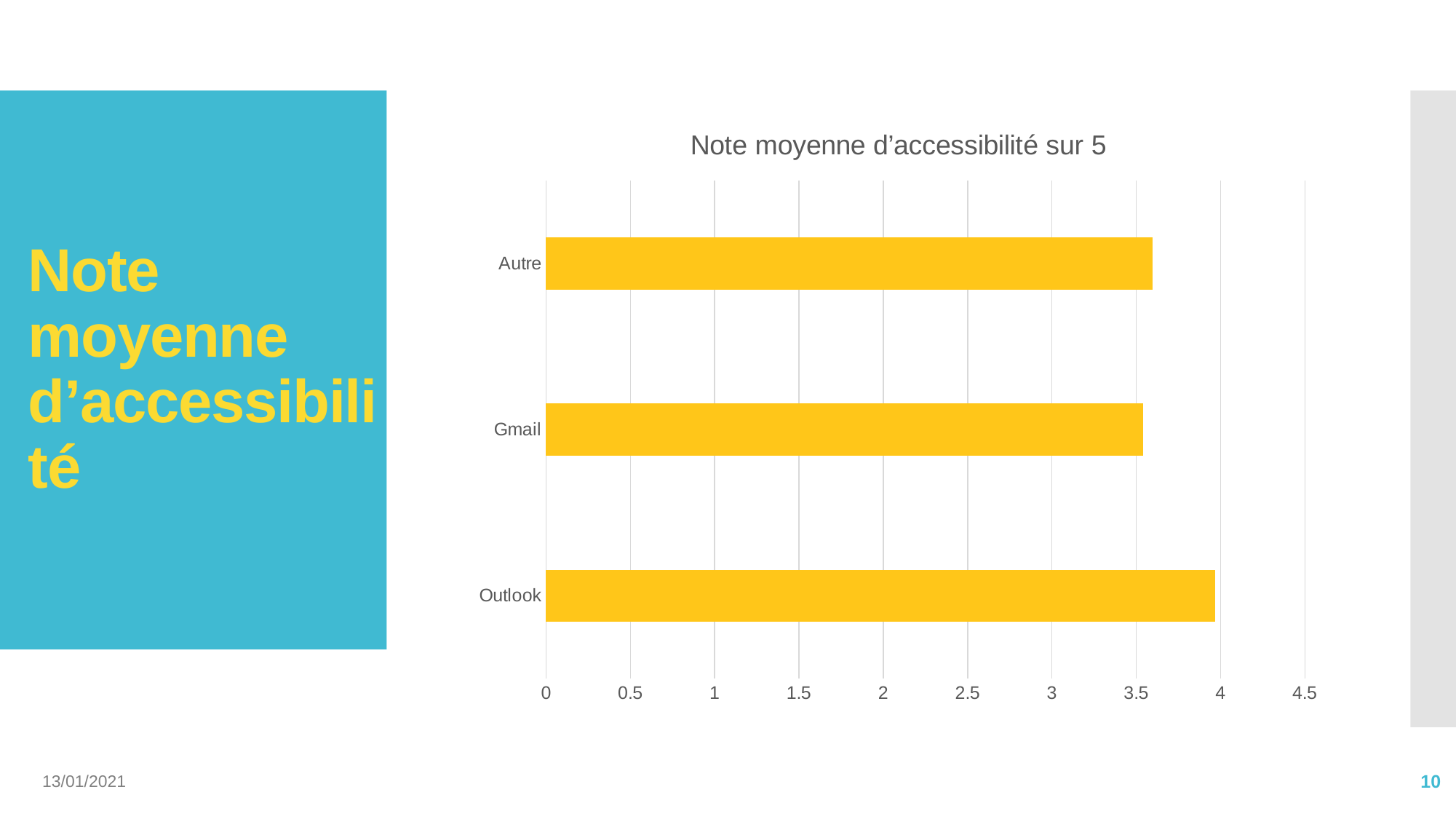

# Note moyenne d’accessibilité

### Chart: Note moyenne d’accessibilité sur 5

| Category | Moyenne |
|---|---|
| Outlook | 3.97 |
| Gmail | 3.54 |
| Autre | 3.5973333333333333 |
13/01/2021
10